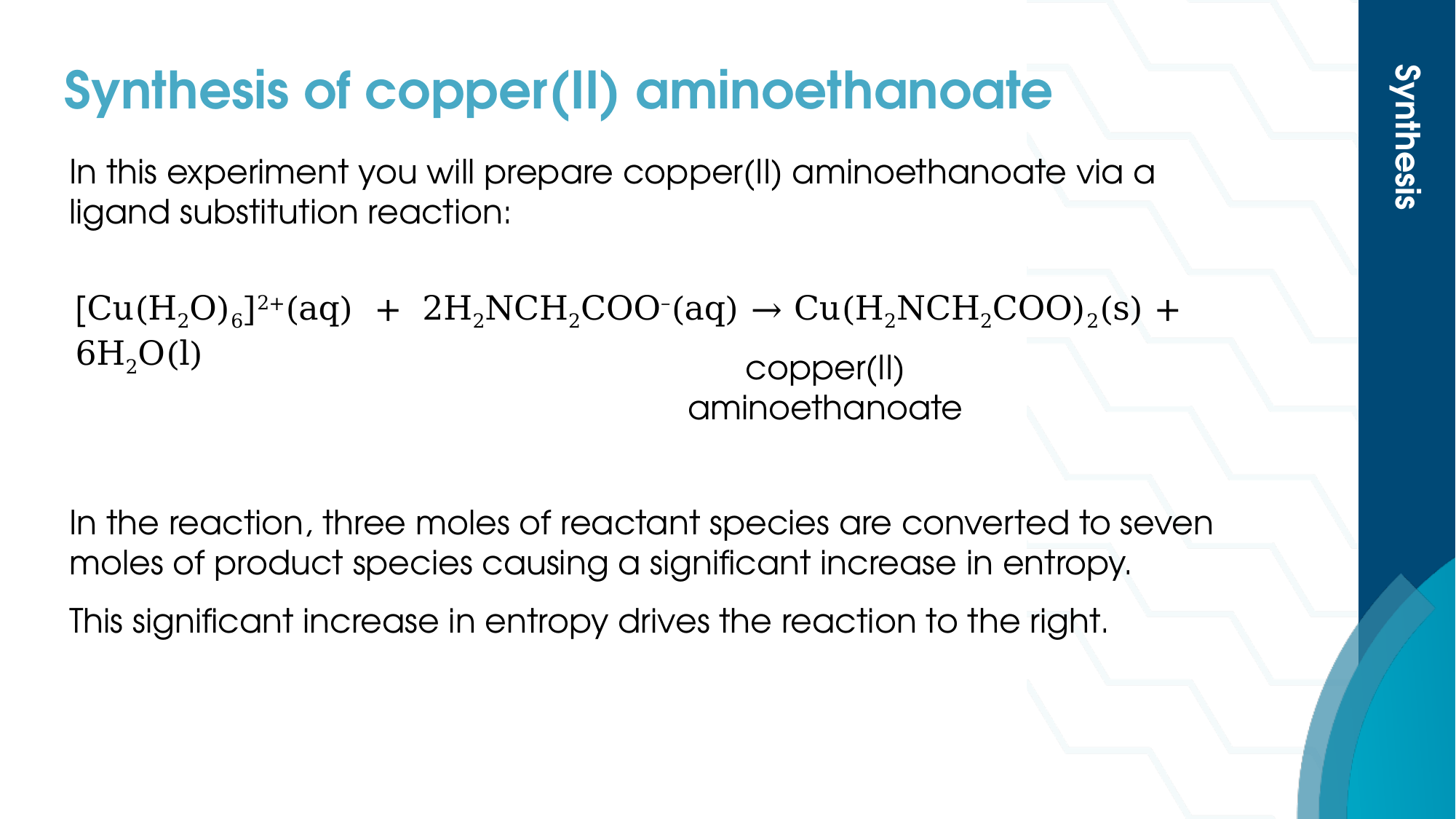

# Synthesis of copper(II) aminoethanoate
In this experiment you will prepare copper(II) aminoethanoate via a ligand substitution reaction:
Synthesis
[Cu(H2O)6]2+(aq)  +  2H2NCH2COO–(aq) → Cu(H2NCH2COO)2(s) + 6H2O(l)
copper(II)
aminoethanoate

In the reaction, three moles of reactant species are converted to seven moles of product species causing a significant increase in entropy.
This significant increase in entropy drives the reaction to the right.